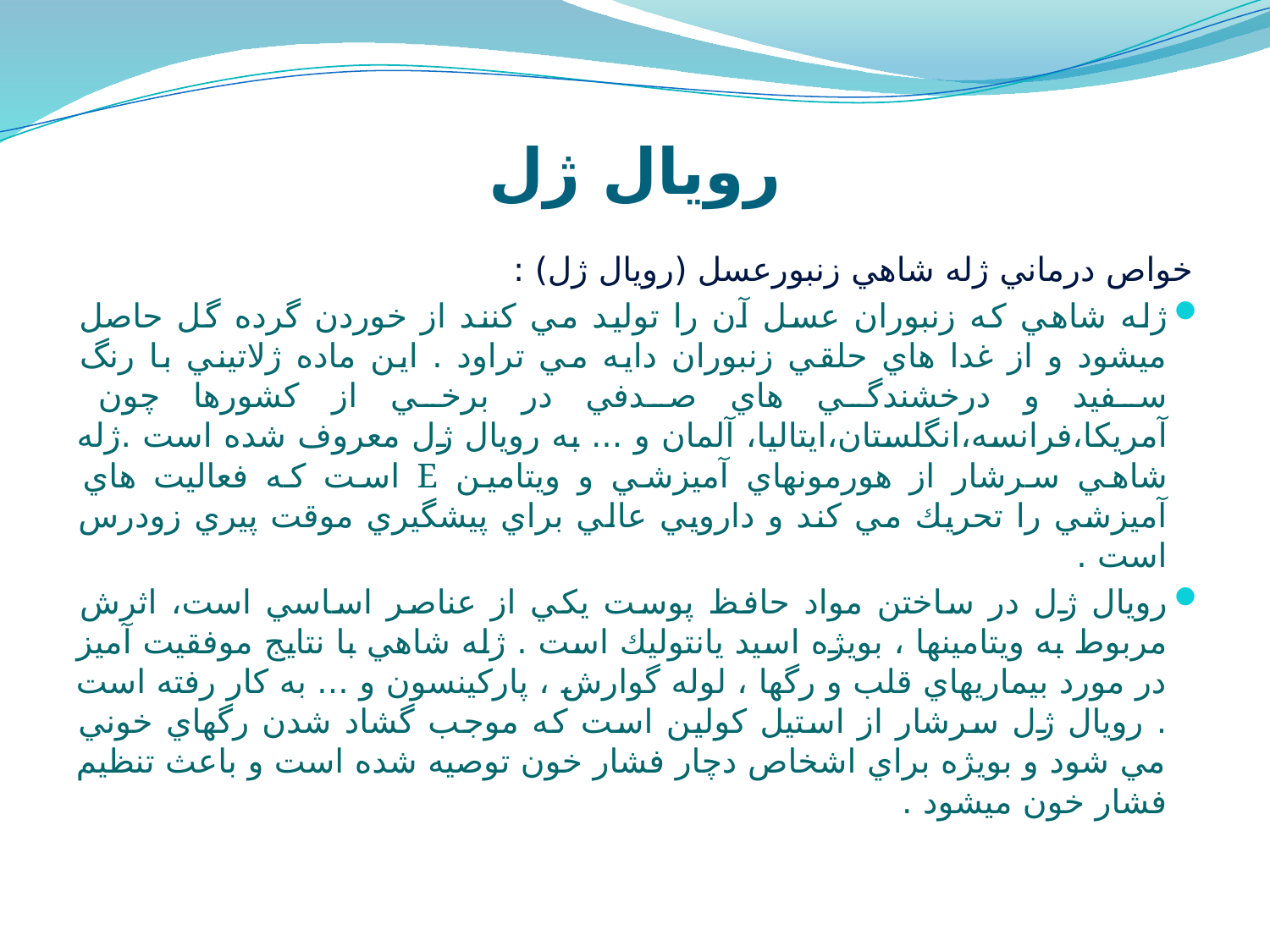

# رويال ژل
خواص درماني ژله شاهي زنبورعسل (رويال ژل) :
ژله شاهي كه زنبوران عسل آن را توليد مي كنند از خوردن گرده گل حاصل ميشود و از غدا هاي حلقي زنبوران دايه مي تراود . اين ماده ژلاتيني با رنگ سفيد و درخشندگي هاي صدفي در برخي از كشورها چون آمريكا،فرانسه،انگلستان،ايتاليا، آلمان و ... به رويال ژل معروف شده است .ژله شاهي سرشار از هورمونهاي آميزشي و ويتامين E است كه فعاليت هاي آميزشي را تحريك مي كند و دارويي عالي براي پيشگيري موقت پيري زودرس است .
رويال ژل در ساختن مواد حافظ پوست يكي از عناصر اساسي است، اثرش مربوط به ويتامينها ، بويژه اسيد يانتوليك است . ژله شاهي با نتايج موفقيت آميز در مورد بيماريهاي قلب و رگها ، لوله گوارش ، پاركينسون و ... به كار رفته است . رويال ژل سرشار از استيل كولين است كه موجب گشاد شدن رگهاي خوني مي شود و بويژه براي اشخاص دچار فشار خون توصيه شده است و باعث تنظيم فشار خون ميشود .